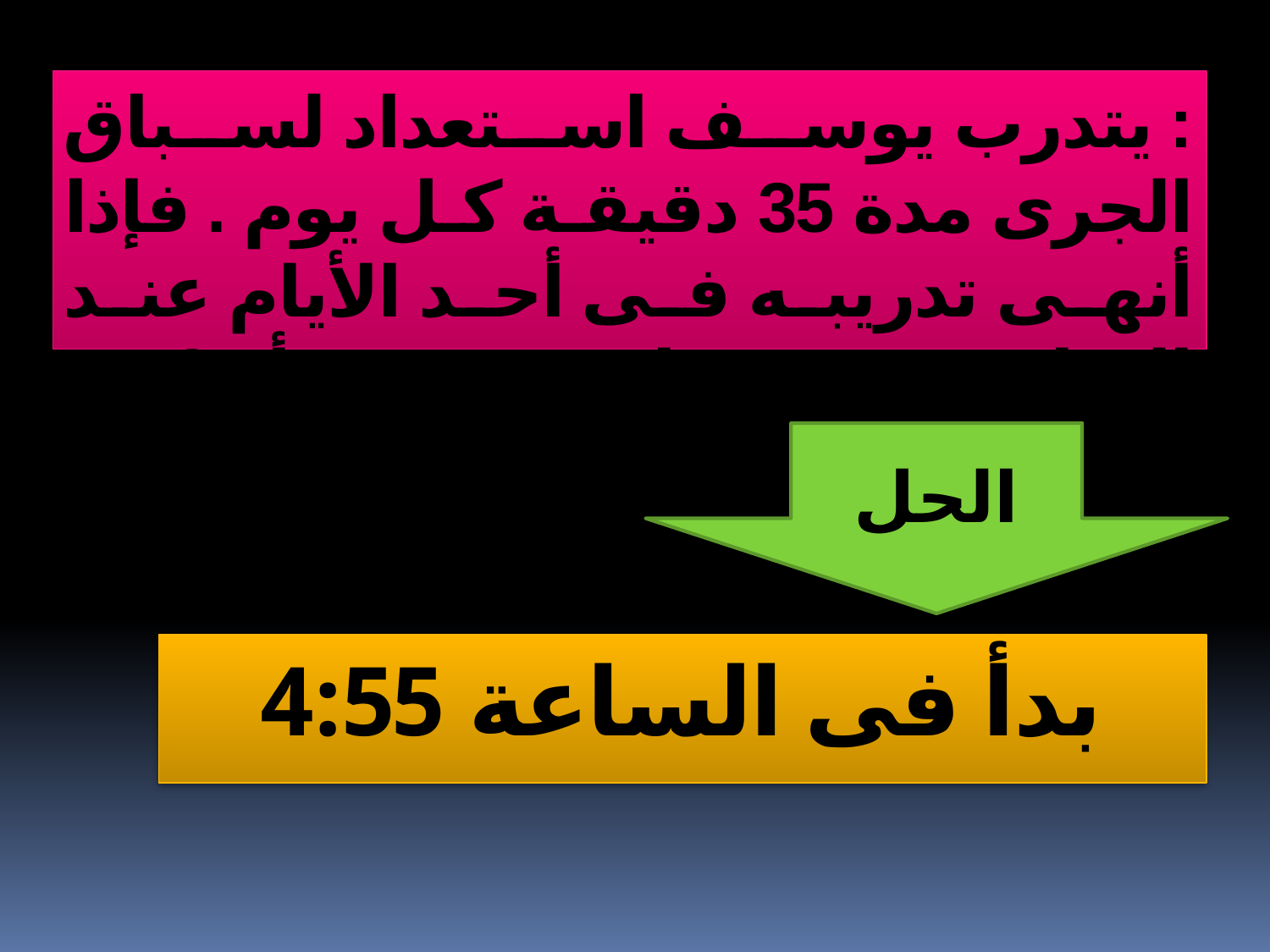

: يتدرب يوسف استعداد لسباق الجرى مدة 35 دقيقة كل يوم . فإذا أنهى تدريبه فى أحد الأيام عند الساعة 5:30 مساء ، فمتى بدأه ؟
الحل
بدأ فى الساعة 4:55